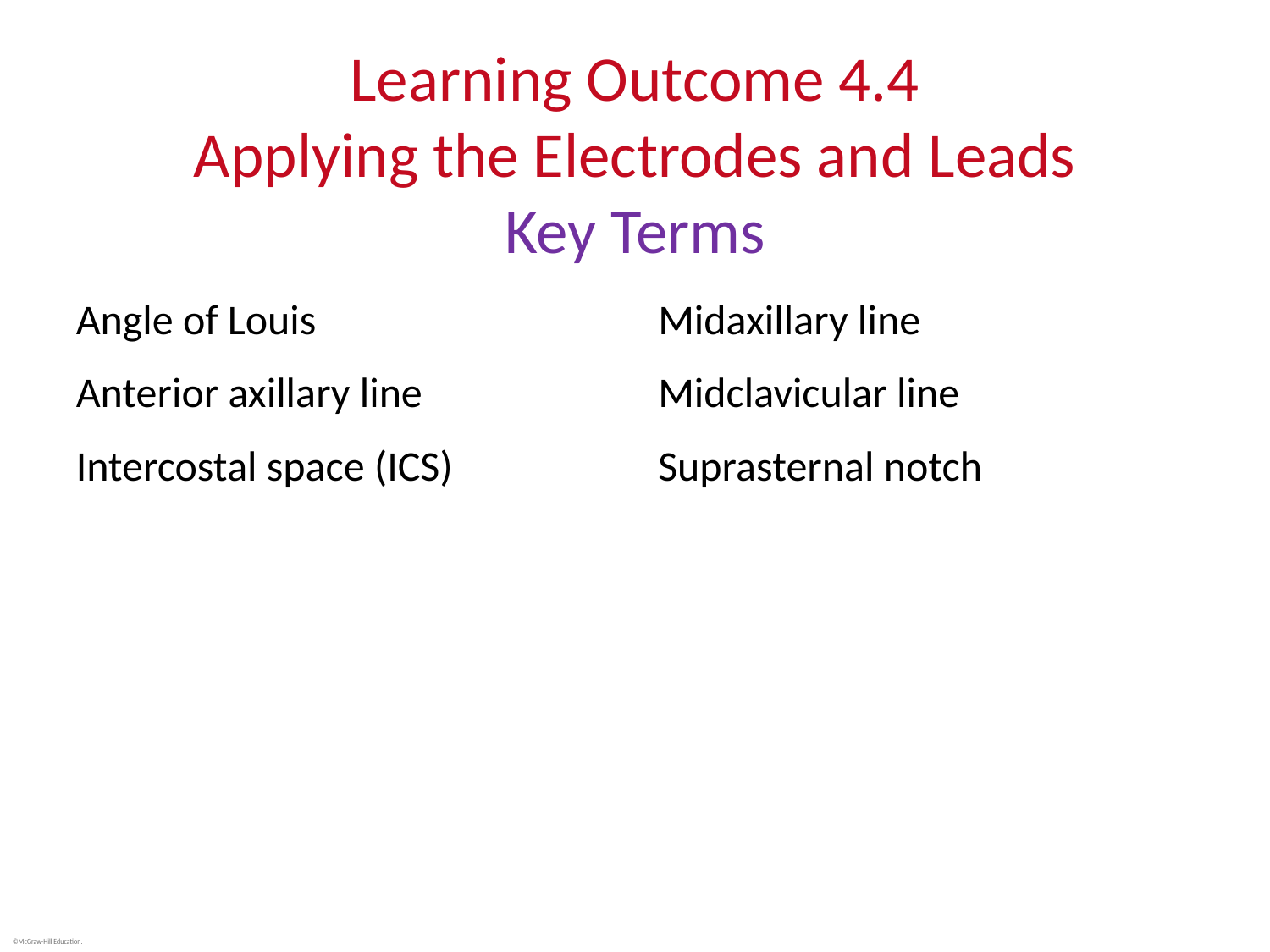

# Learning Outcome 4.4 Applying the Electrodes and Leads Key Terms
Angle of Louis
Anterior axillary line
Intercostal space (ICS)
Midaxillary line
Midclavicular line
Suprasternal notch